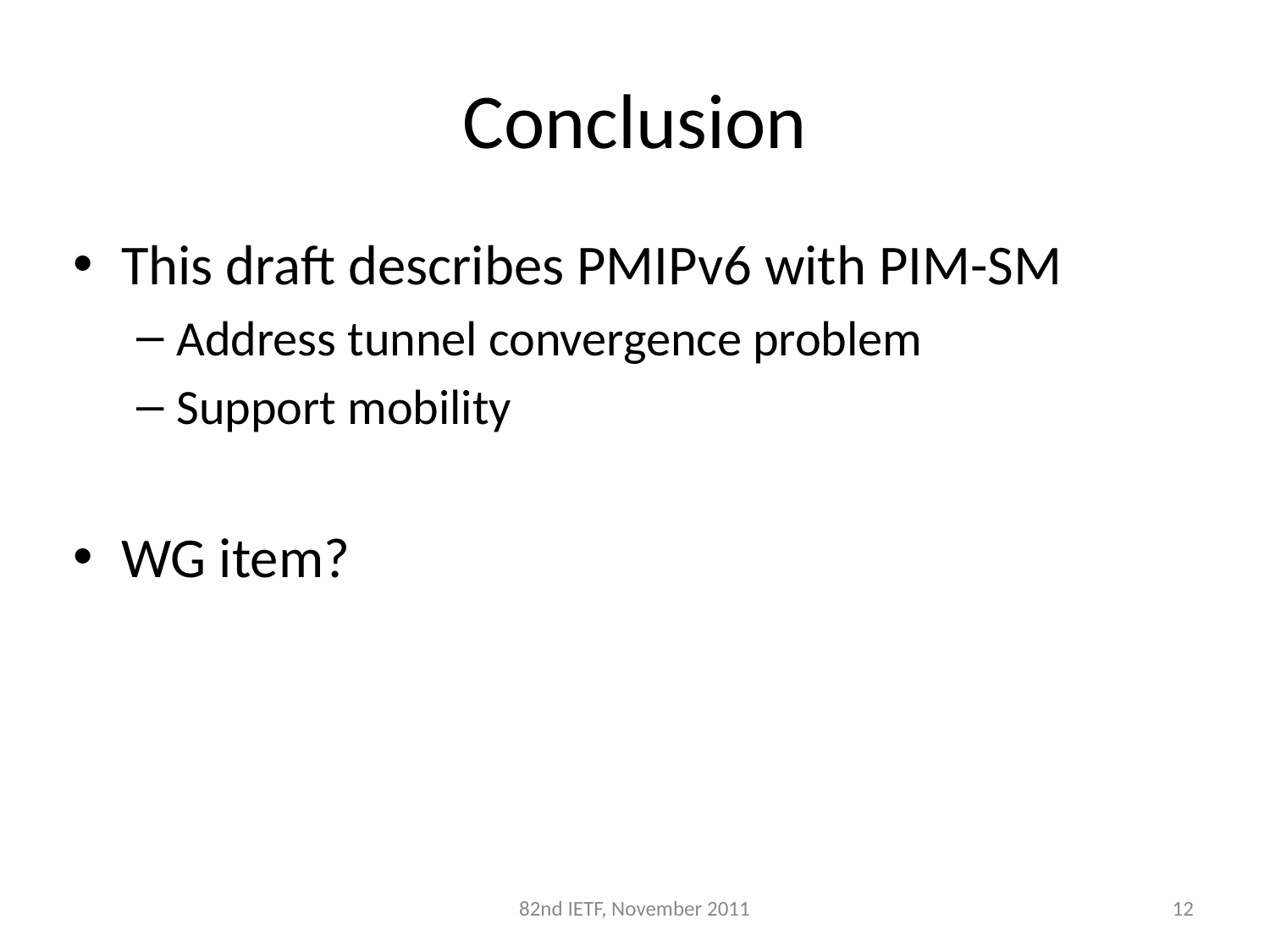

# Conclusion
This draft describes PMIPv6 with PIM-SM
Address tunnel convergence problem
Support mobility

WG item?
82nd IETF, November 2011
12